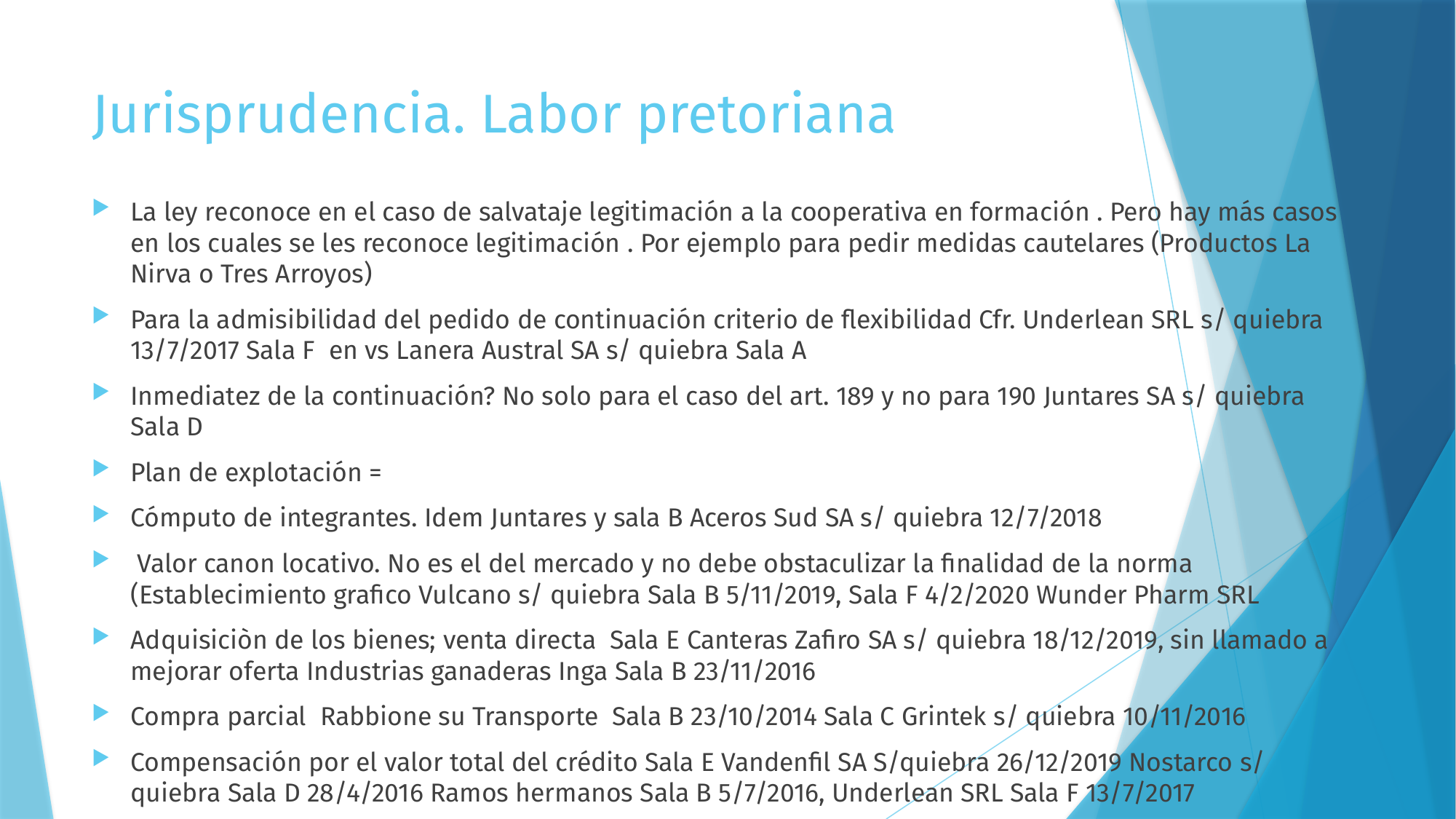

# Jurisprudencia. Labor pretoriana
La ley reconoce en el caso de salvataje legitimación a la cooperativa en formación . Pero hay más casos en los cuales se les reconoce legitimación . Por ejemplo para pedir medidas cautelares (Productos La Nirva o Tres Arroyos)
Para la admisibilidad del pedido de continuación criterio de flexibilidad Cfr. Underlean SRL s/ quiebra 13/7/2017 Sala F  en vs Lanera Austral SA s/ quiebra Sala A
Inmediatez de la continuación? No solo para el caso del art. 189 y no para 190 Juntares SA s/ quiebra Sala D
Plan de explotación =
Cómputo de integrantes. Idem Juntares y sala B Aceros Sud SA s/ quiebra 12/7/2018
 Valor canon locativo. No es el del mercado y no debe obstaculizar la finalidad de la norma (Establecimiento grafico Vulcano s/ quiebra Sala B 5/11/2019, Sala F 4/2/2020 Wunder Pharm SRL
Adquisiciòn de los bienes; venta directa  Sala E Canteras Zafiro SA s/ quiebra 18/12/2019, sin llamado a mejorar oferta Industrias ganaderas Inga Sala B 23/11/2016
Compra parcial  Rabbione su Transporte  Sala B 23/10/2014 Sala C Grintek s/ quiebra 10/11/2016
Compensación por el valor total del crédito Sala E Vandenfil SA S/quiebra 26/12/2019 Nostarco s/ quiebra Sala D 28/4/2016 Ramos hermanos Sala B 5/7/2016, Underlean SRL Sala F 13/7/2017